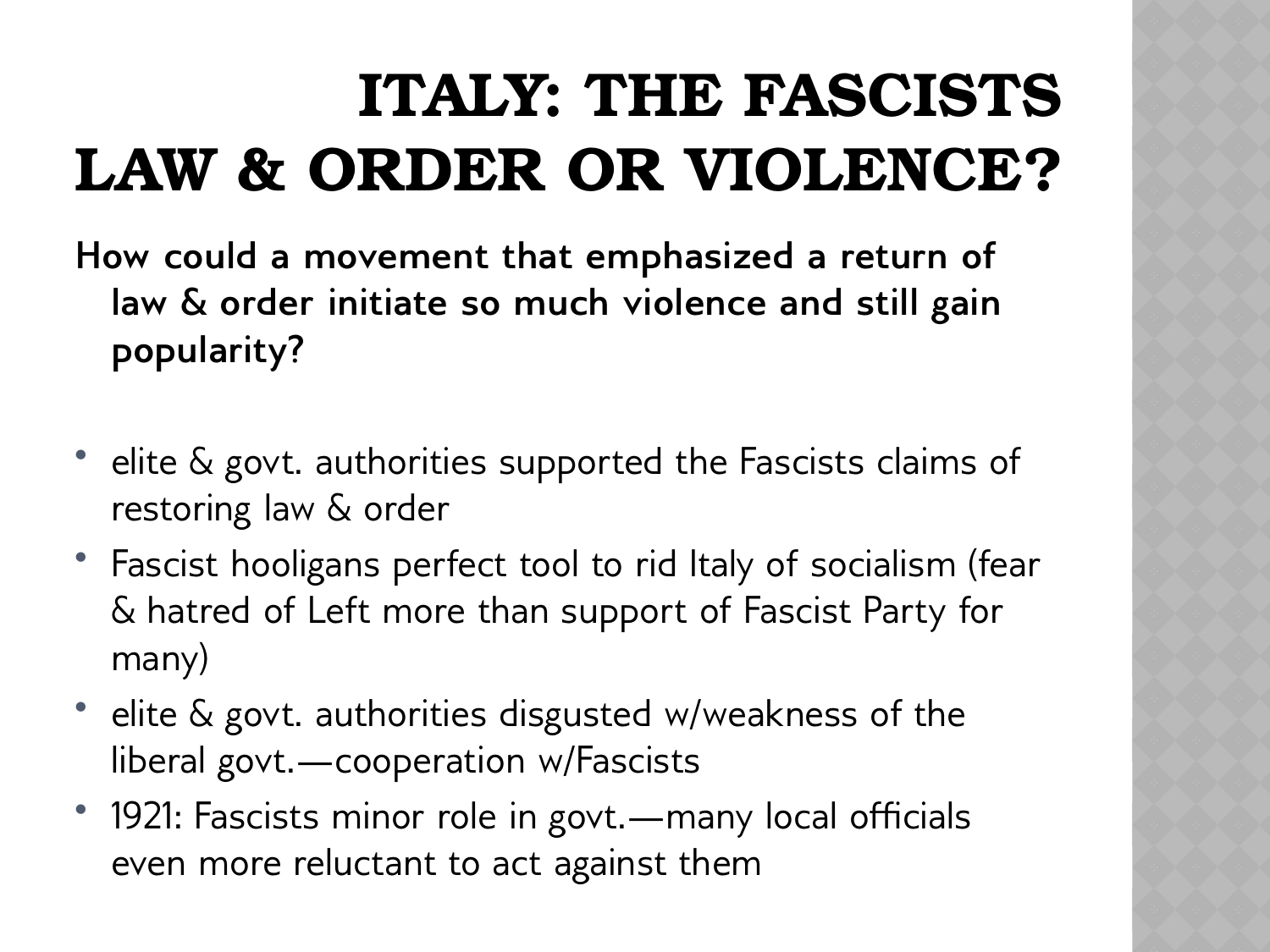

# Italy: the fascists law & order or violence?
How could a movement that emphasized a return of law & order initiate so much violence and still gain popularity?

elite & govt. authorities supported the Fascists claims of restoring law & order
Fascist hooligans perfect tool to rid Italy of socialism (fear & hatred of Left more than support of Fascist Party for many)
elite & govt. authorities disgusted w/weakness of the liberal govt.—cooperation w/Fascists
1921: Fascists minor role in govt.—many local officials even more reluctant to act against them